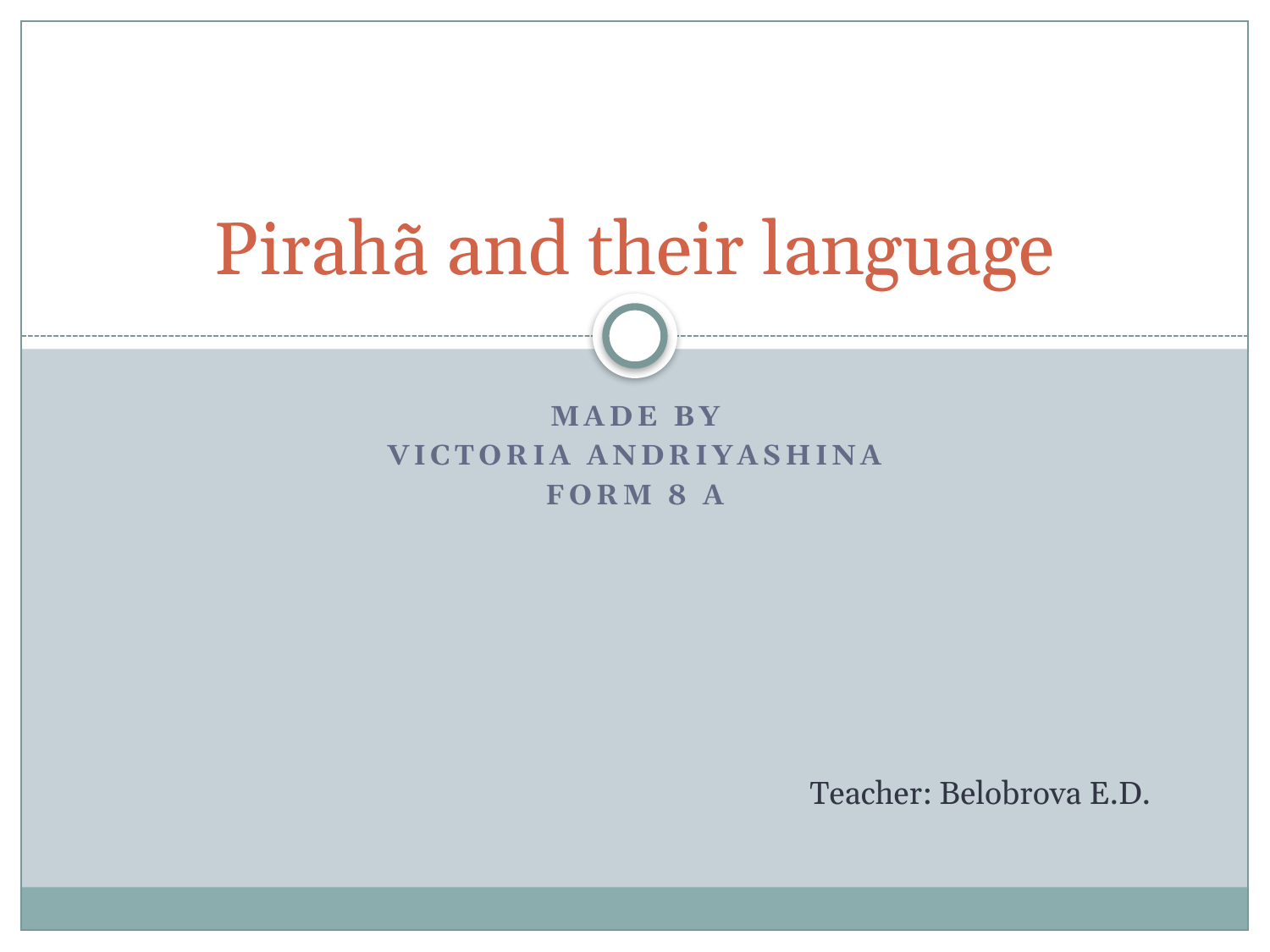

# Pirahã and their language
Made by
Victoria Andriyashina
Form 8 a
Teacher: Belobrova E.D.